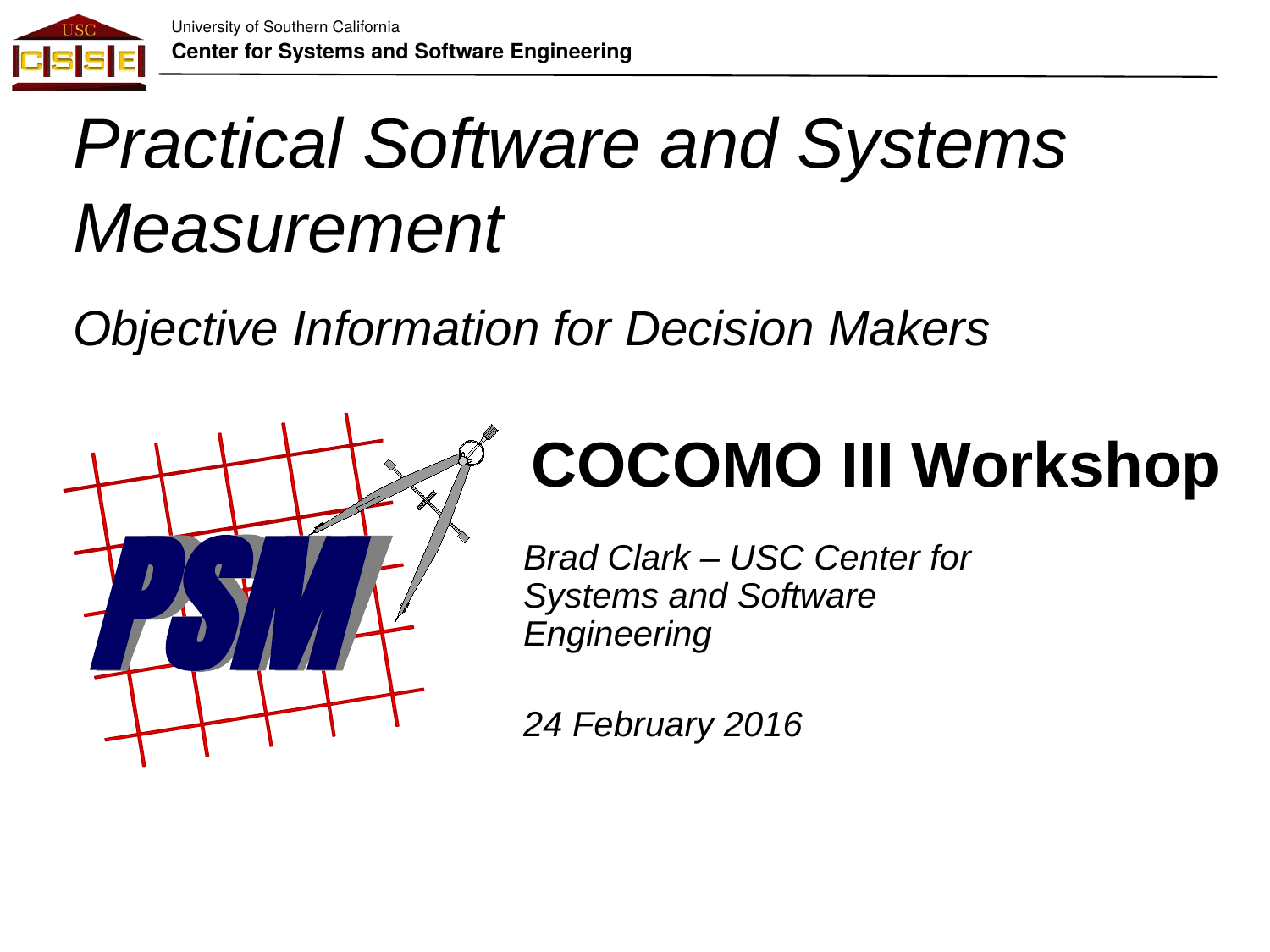

Practical Software and Systems Measurement
Objective Information for Decision Makers

PSM

# COCOMO III Workshop
Brad Clark – USC Center for Systems and Software Engineering

24 February 2016